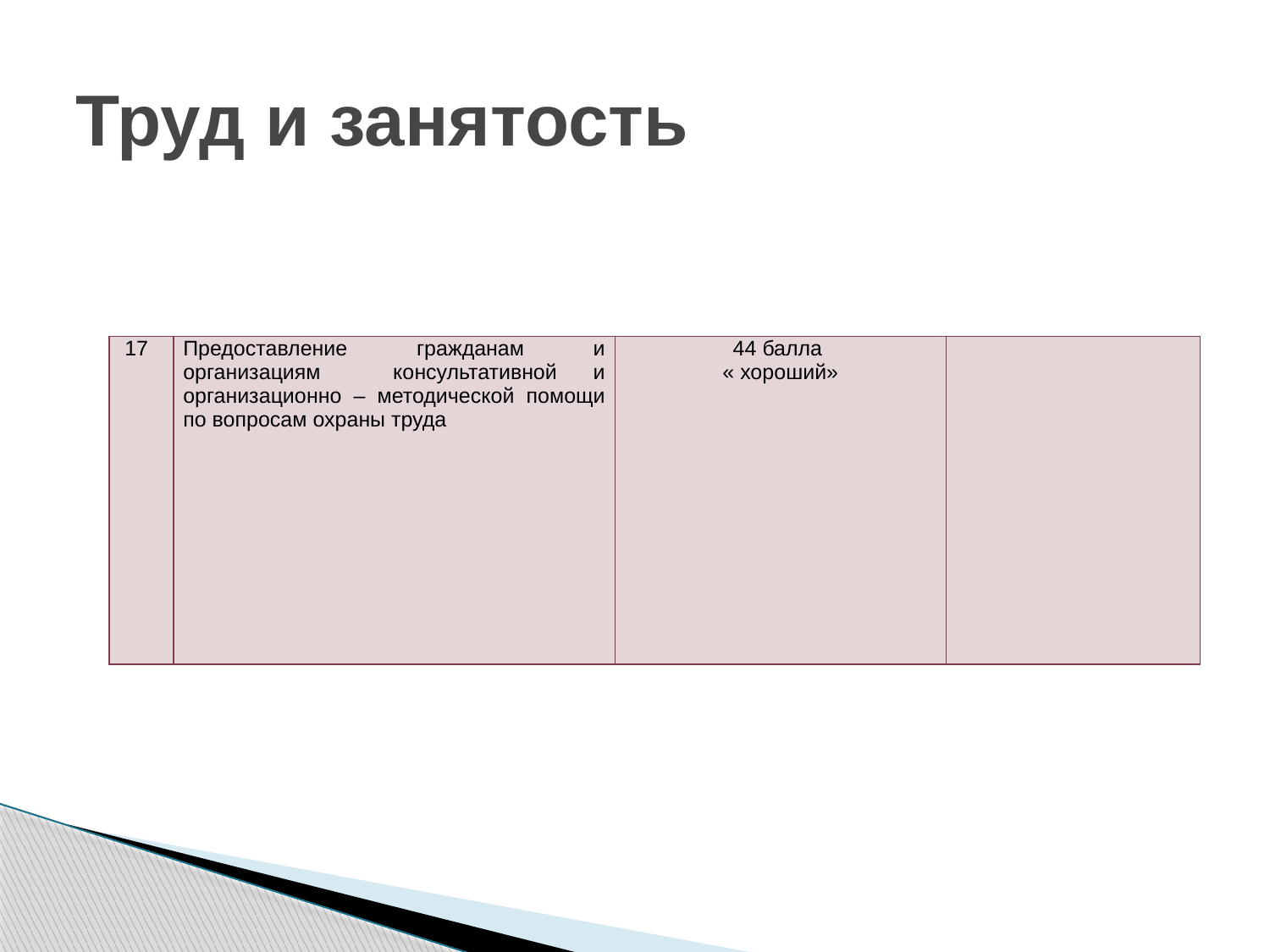

# Труд и занятость
| 17 | Предоставление гражданам и организациям консультативной и организационно – методической помощи по вопросам охраны труда | 44 балла « хороший» |  |
| --- | --- | --- | --- |